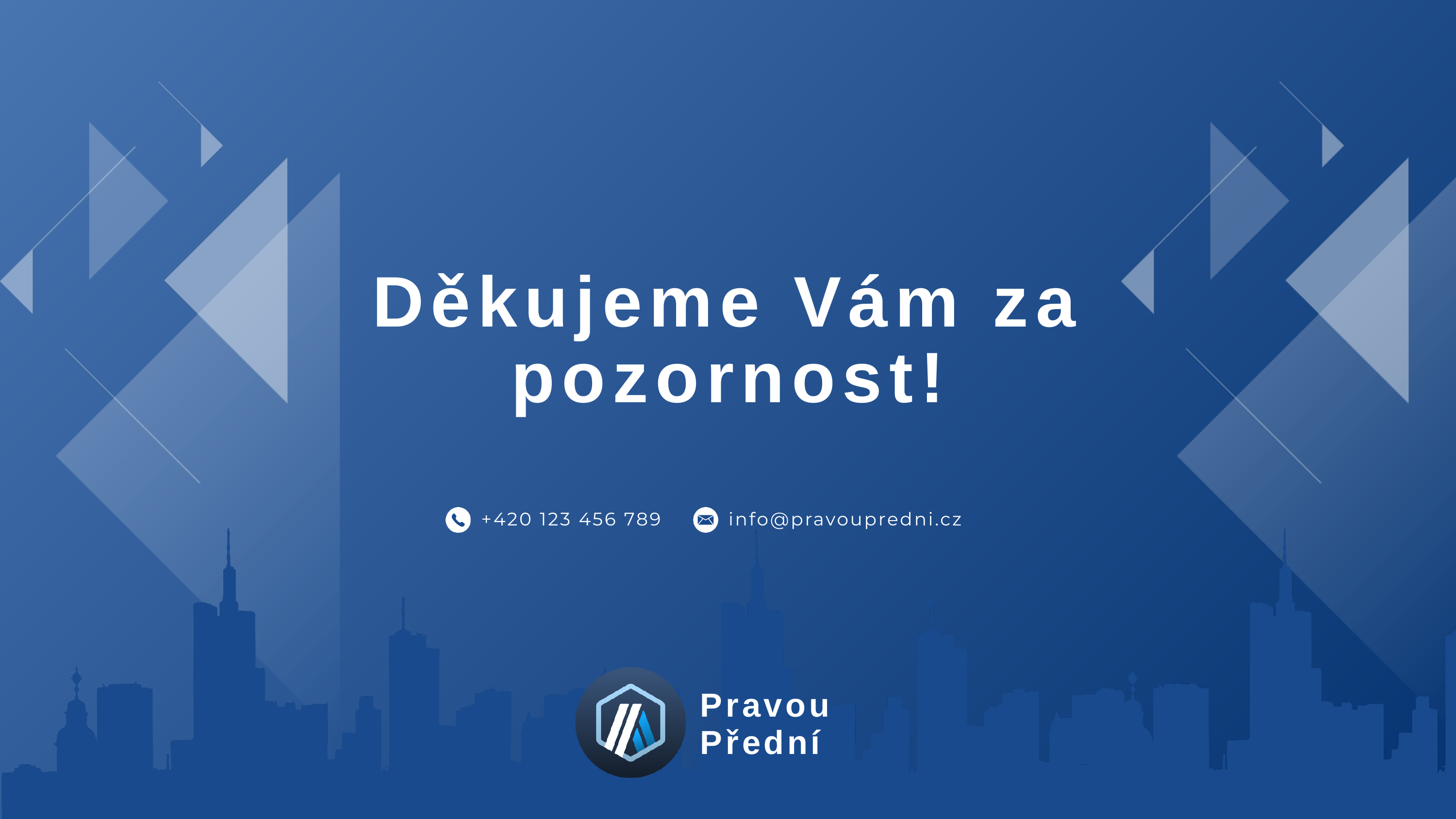

Děkujeme Vám za pozornost!

+420 123 456 789

info@pravoupredni.cz

Pravou
Přední